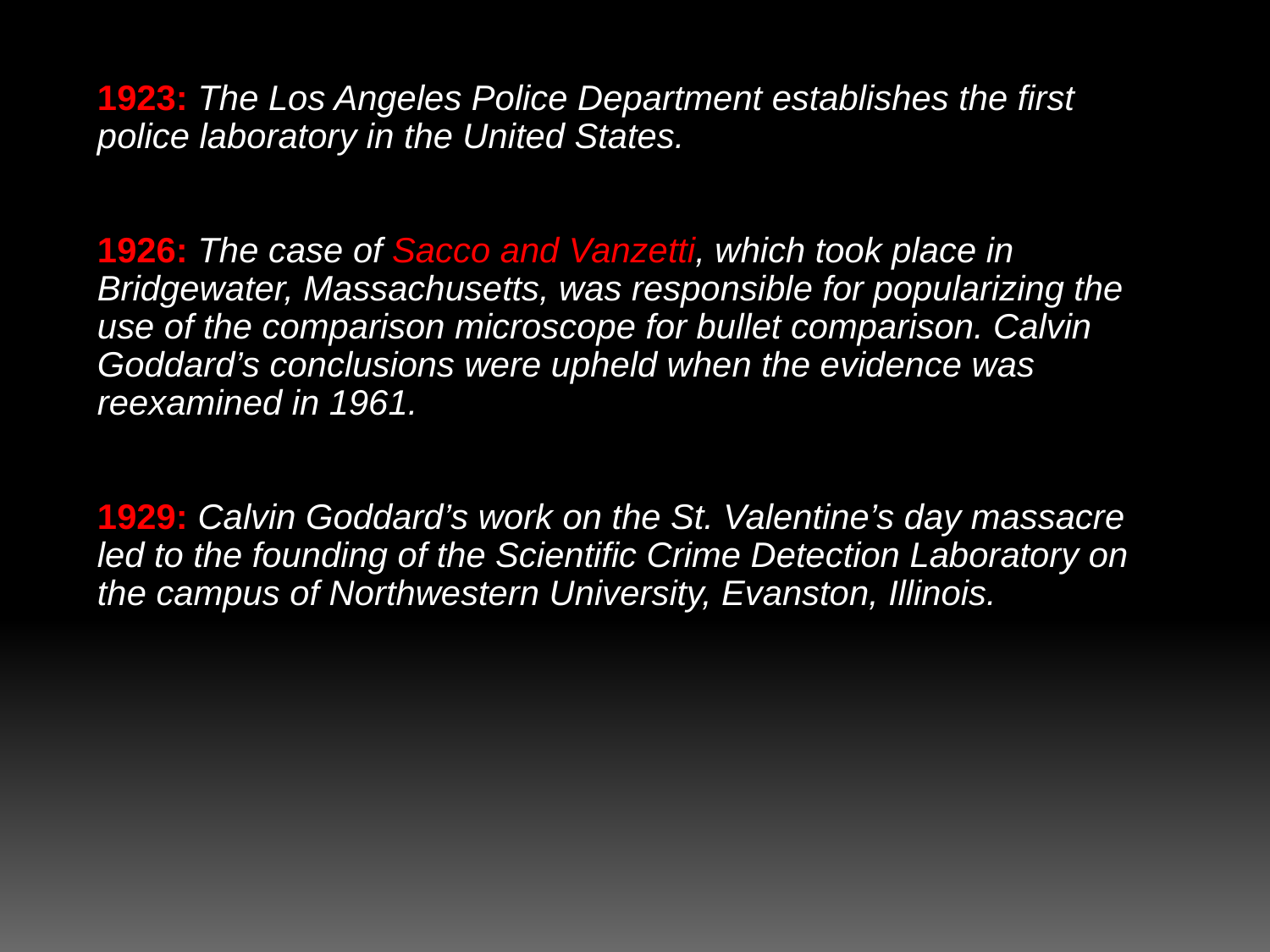

1923: The Los Angeles Police Department establishes the first police laboratory in the United States.

1926: The case of Sacco and Vanzetti, which took place in Bridgewater, Massachusetts, was responsible for popularizing the use of the comparison microscope for bullet comparison. Calvin Goddard’s conclusions were upheld when the evidence was reexamined in 1961.

1929: Calvin Goddard’s work on the St. Valentine’s day massacre led to the founding of the Scientific Crime Detection Laboratory on the campus of Northwestern University, Evanston, Illinois.